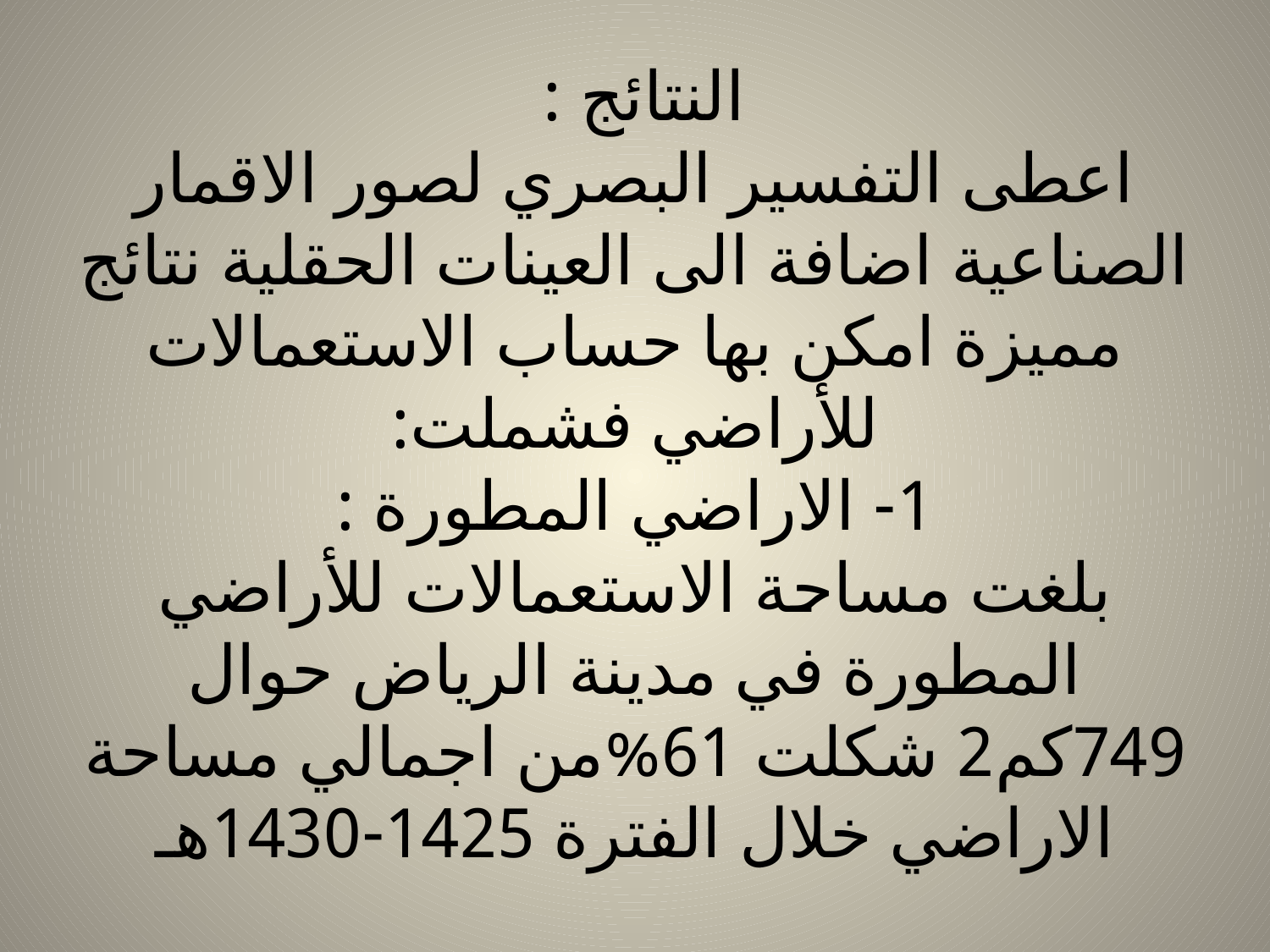

# النتائج : اعطى التفسير البصري لصور الاقمار الصناعية اضافة الى العينات الحقلية نتائج مميزة امكن بها حساب الاستعمالات للأراضي فشملت: 1- الاراضي المطورة : بلغت مساحة الاستعمالات للأراضي المطورة في مدينة الرياض حوال 749كم2 شكلت 61%من اجمالي مساحة الاراضي خلال الفترة 1425-1430هـ